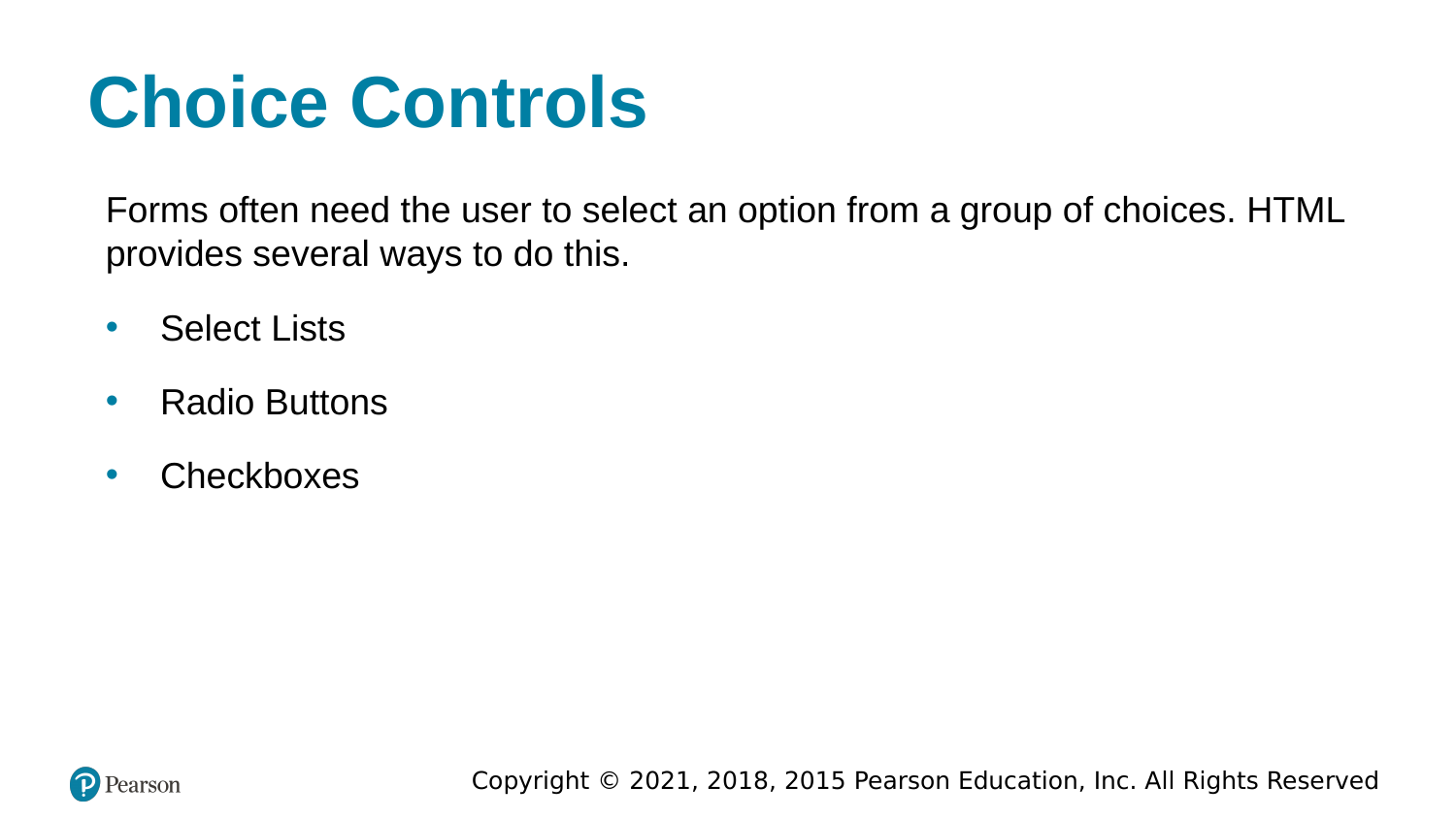

# Choice Controls
Forms often need the user to select an option from a group of choices. HTML provides several ways to do this.
Select Lists
Radio Buttons
Checkboxes